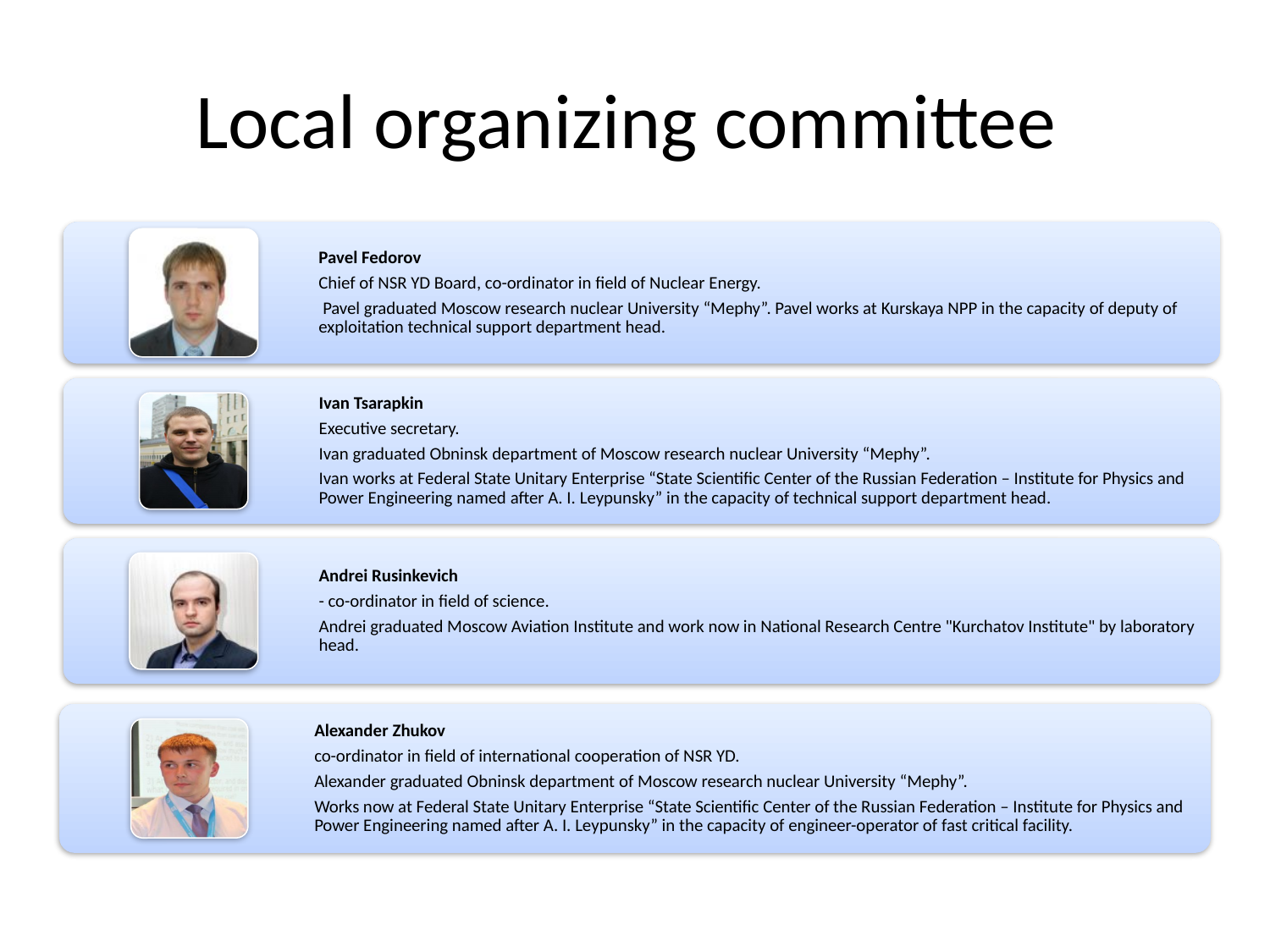

# Local organizing committee
Pavel Fedorov
Chief of NSR YD Board, co-ordinator in field of Nuclear Energy.
 Pavel graduated Moscow research nuclear University “Mephy”. Pavel works at Kurskaya NPP in the capacity of deputy of exploitation technical support department head.
Ivan Tsarapkin
Executive secretary.
Ivan graduated Obninsk department of Moscow research nuclear University “Mephy”.
Ivan works at Federal State Unitary Enterprise “State Scientific Center of the Russian Federation – Institute for Physics and Power Engineering named after A. I. Leypunsky” in the capacity of technical support department head.
Andrei Rusinkevich
- co-ordinator in field of science.
Andrei graduated Moscow Aviation Institute and work now in National Research Centre "Kurchatov Institute" by laboratory head.
Alexander Zhukov
co-ordinator in field of international cooperation of NSR YD.
Alexander graduated Obninsk department of Moscow research nuclear University “Mephy”.
Works now at Federal State Unitary Enterprise “State Scientific Center of the Russian Federation – Institute for Physics and Power Engineering named after A. I. Leypunsky” in the capacity of engineer-operator of fast critical facility.